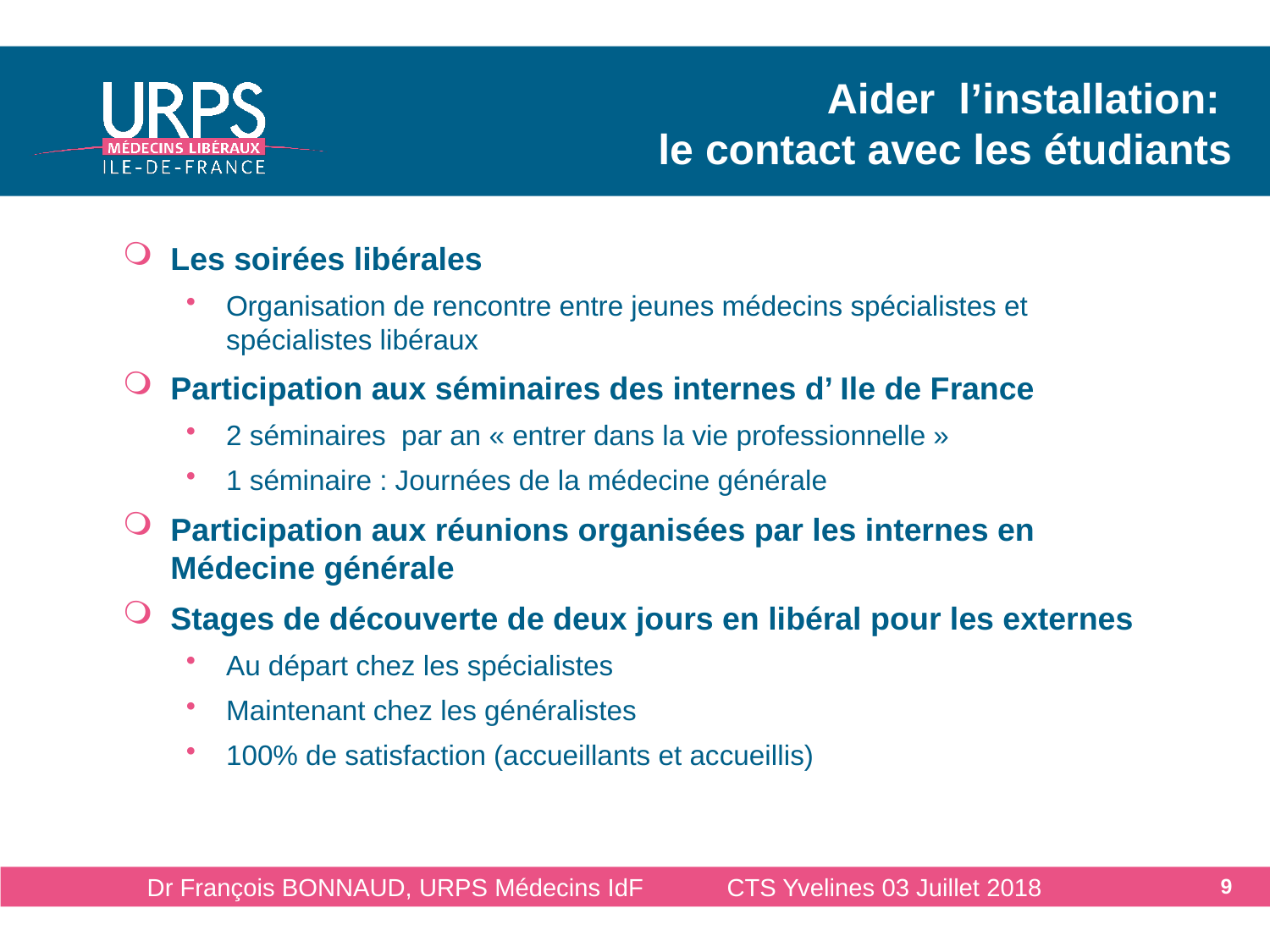

# Aider  l’installation: le contact avec les étudiants
Les soirées libérales
Organisation de rencontre entre jeunes médecins spécialistes et spécialistes libéraux
Participation aux séminaires des internes d’ Ile de France
2 séminaires  par an « entrer dans la vie professionnelle »
1 séminaire : Journées de la médecine générale
Participation aux réunions organisées par les internes en Médecine générale
Stages de découverte de deux jours en libéral pour les externes
Au départ chez les spécialistes
Maintenant chez les généralistes
100% de satisfaction (accueillants et accueillis)

Dr François BONNAUD, URPS Médecins IdF            CTS Yvelines 03 Juillet 2018
9